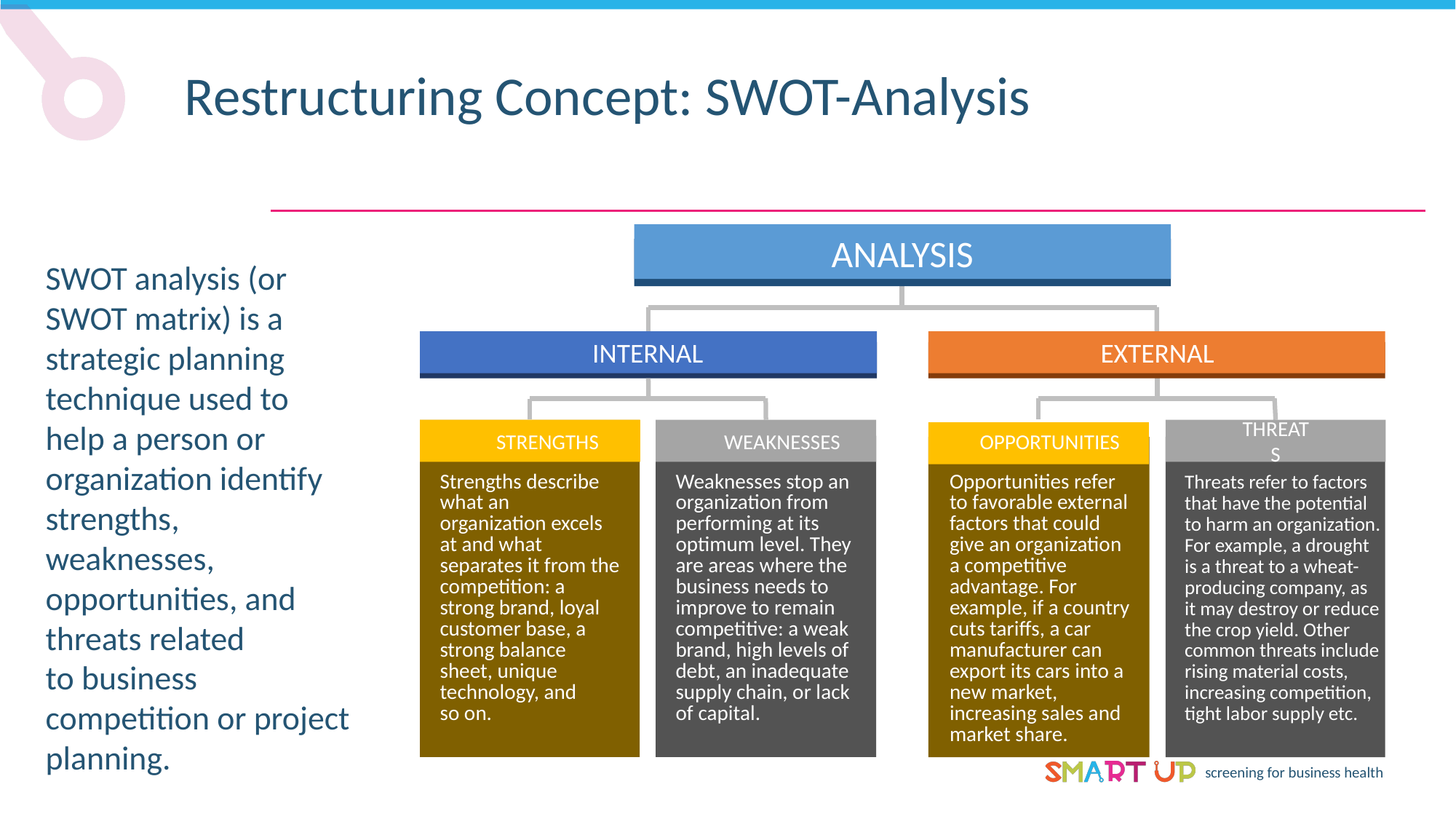

Restructuring Concept: SWOT-Analysis

ANALYSIS

SWOT analysis (or SWOT matrix) is a strategic planning technique used to help a person or organization identify strengths, weaknesses, opportunities, and threats related
to business competition or project planning.
INTERNAL
EXTERNAL

STRENGTHS
WEAKNESSES
OPPORTUNITIES
THREATS

Strengths describe what an organization excels at and what separates it from the competition: a strong brand, loyal customer base, a strong balance sheet, unique technology, and
so on.
Weaknesses stop an organization from performing at its optimum level. They are areas where the business needs to improve to remain competitive: a weak brand, high levels of debt, an inadequate supply chain, or lack of capital.
Opportunities refer to favorable external factors that could give an organization a competitive advantage. For example, if a country cuts tariffs, a car manufacturer can export its cars into a new market, increasing sales and market share.
Threats refer to factors that have the potential to harm an organization. For example, a drought
is a threat to a wheat-producing company, as
it may destroy or reduce the crop yield. Other common threats include rising material costs, increasing competition, tight labor supply etc.